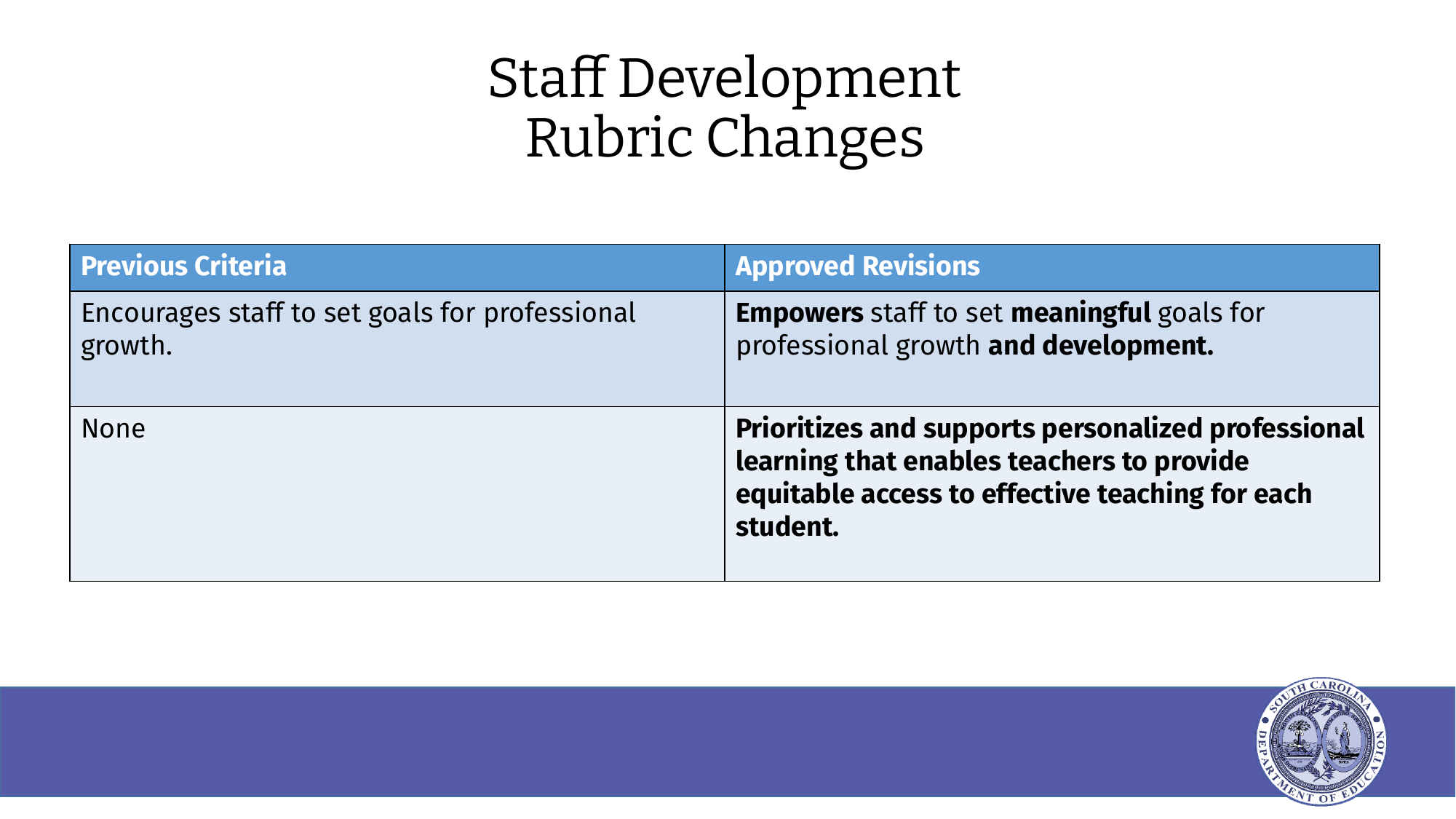

# Staff Development Rubric Changes
| Previous Criteria | Approved Revisions |
| --- | --- |
| Encourages staff to set goals for professional growth. | Empowers staff to set meaningful goals for professional growth and development. |
| None | Prioritizes and supports personalized professional learning that enables teachers to provide equitable access to effective teaching for each student. |